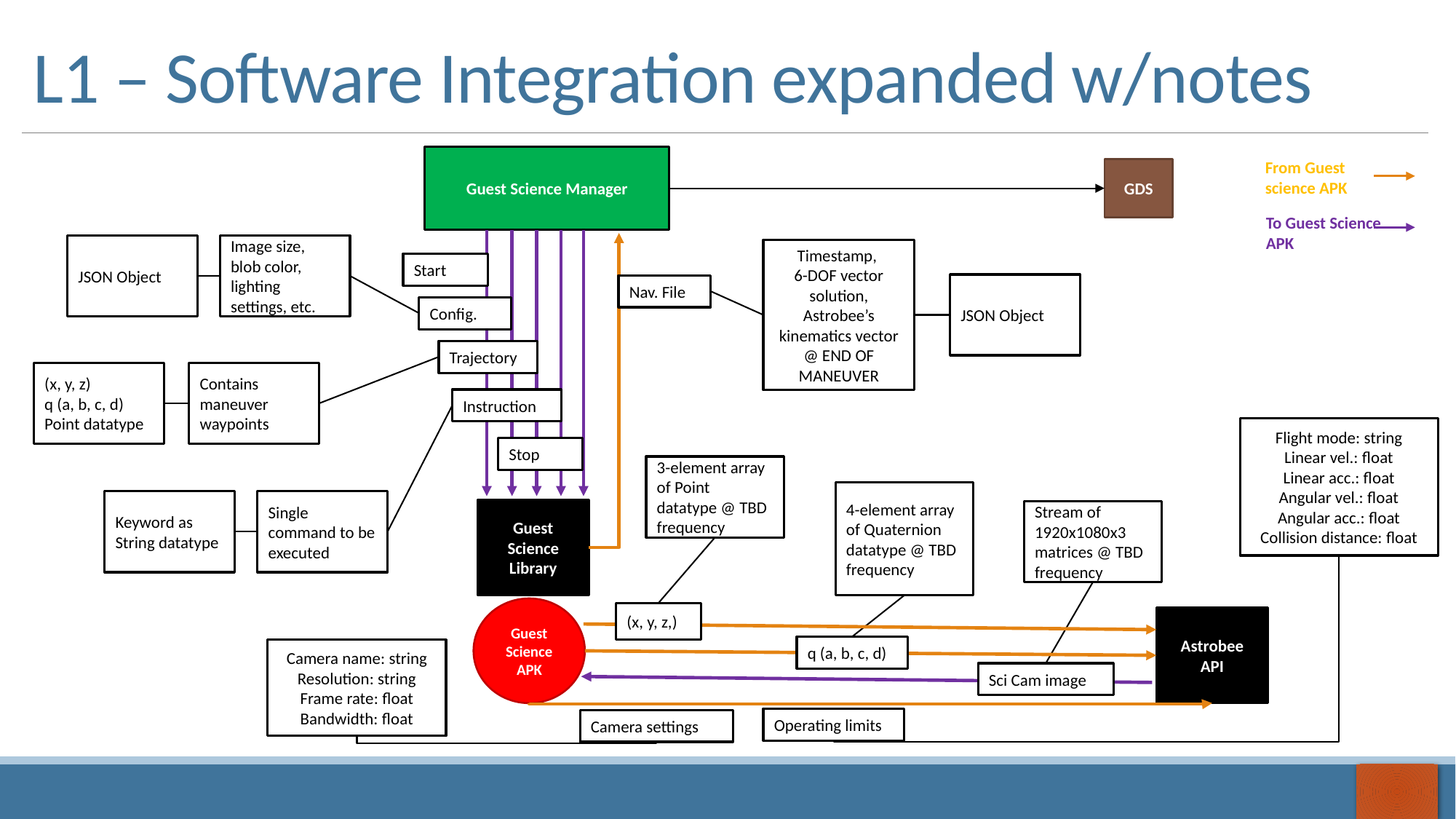

L1 – Software Integration expanded w/notes
Guest Science Manager
From Guest science APK
GDS
To Guest Science APK
Image size, blob color, lighting settings, etc.
JSON Object
Timestamp,
6-DOF vector solution, Astrobee’s kinematics vector @ END OF MANEUVER
Start
JSON Object
Nav. File
Config.
Trajectory
Contains maneuver waypoints
(x, y, z)
q (a, b, c, d)
Point datatype
Instruction
Flight mode: string
Linear vel.: float
Linear acc.: float
Angular vel.: float
Angular acc.: float
Collision distance: float
Stop
3-element array of Point datatype @ TBD frequency
4-element array of Quaternion datatype @ TBD frequency
Keyword as String datatype
Single command to be executed
Guest Science Library
Stream of 1920x1080x3 matrices @ TBD frequency
Guest Science APK
(x, y, z,)
Astrobee API
q (a, b, c, d)
Camera name: string
Resolution: string
Frame rate: float
Bandwidth: float
Sci Cam image
Operating limits
Camera settings